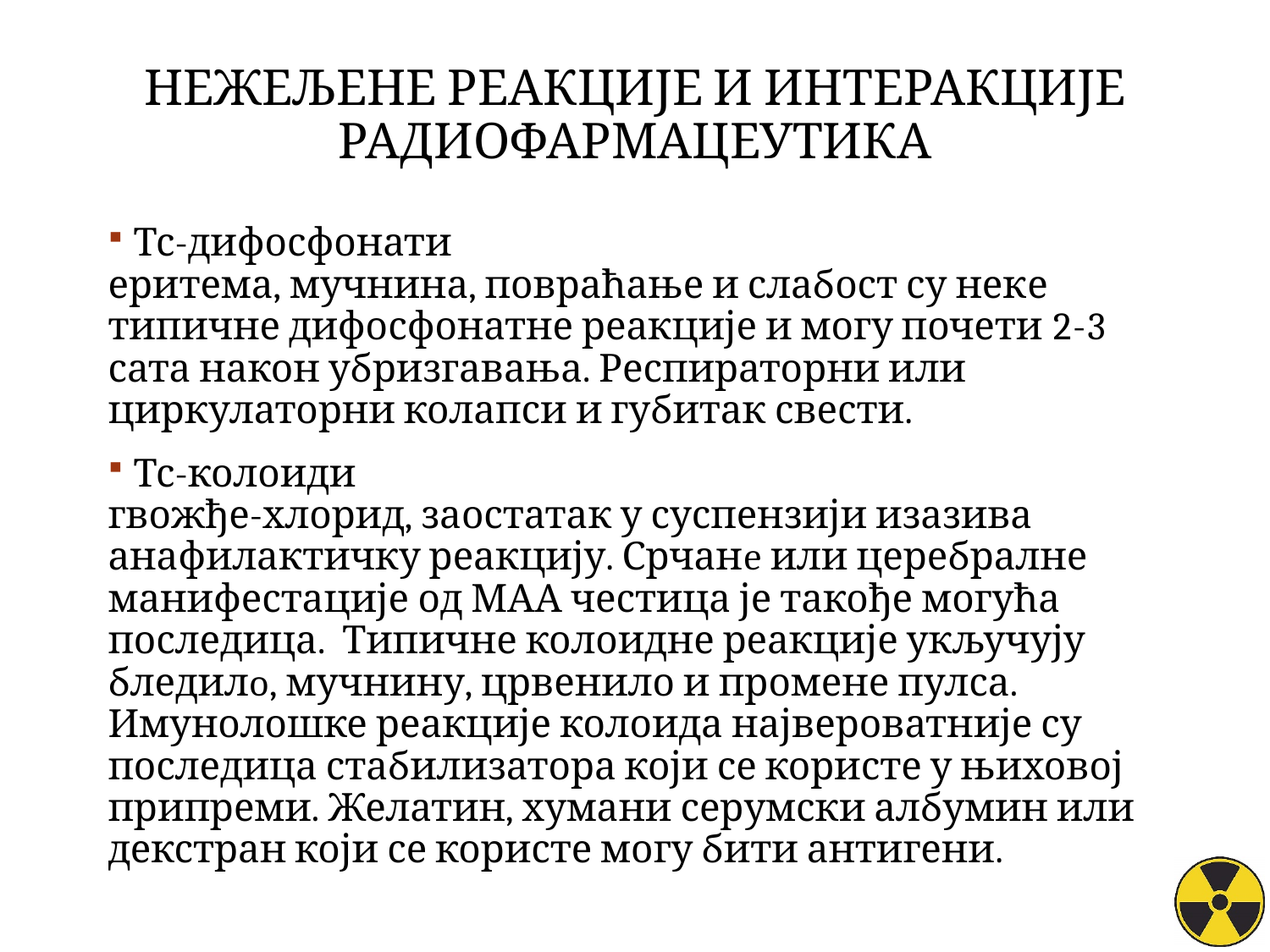

# Нежељене реакције и интеракције радиофармацеутика
Тс-дифосфонати
еритема, мучнина, повраћање и слабост су неке типичне дифосфонатне реакције и могу почети 2-3 сата након убризгавања. Респираторни или циркулаторни колапси и губитак свести.
Тс-колоиди
гвожђе-хлорид, заостатак у суспензији изазива анафилактичку реакцију. Срчанe или церебралне манифестације од МАА честица је такође могућа последица.  Типичне колоидне реакције укључују бледилo, мучнину, црвенило и промене пулса. Имунолошке реакције колоида највероватније су последица стабилизатора који се користе у њиховој припреми. Желатин, хумани серумски албумин или декстран који се користе могу бити антигени.